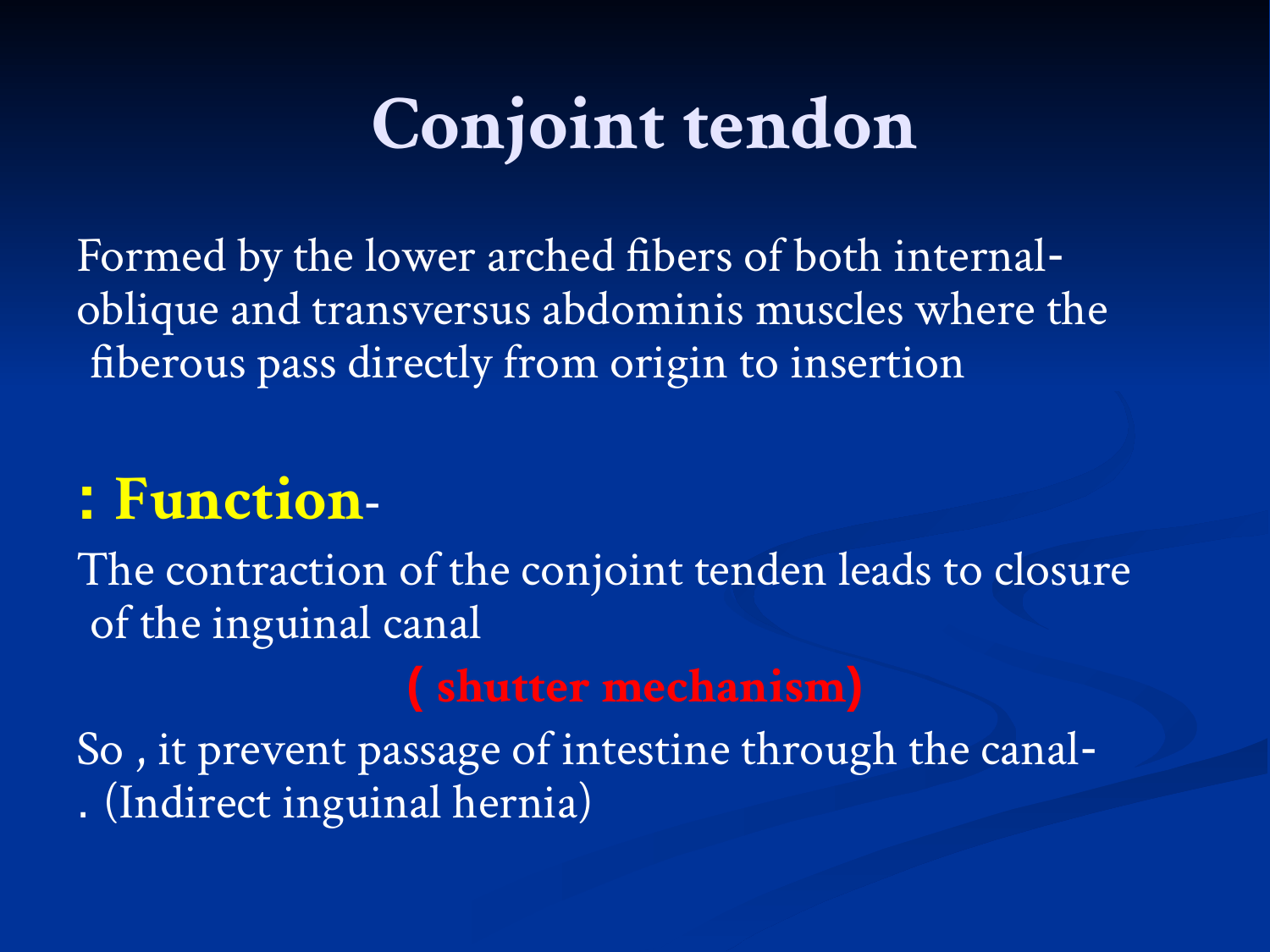

# Conjoint tendon
-Formed by the lower arched fibers of both internal oblique and transversus abdominis muscles where the fiberous pass directly from origin to insertion

-Function :
 The contraction of the conjoint tenden leads to closure of the inguinal canal
(shutter mechanism )
-So , it prevent passage of intestine through the canal (Indirect inguinal hernia) .